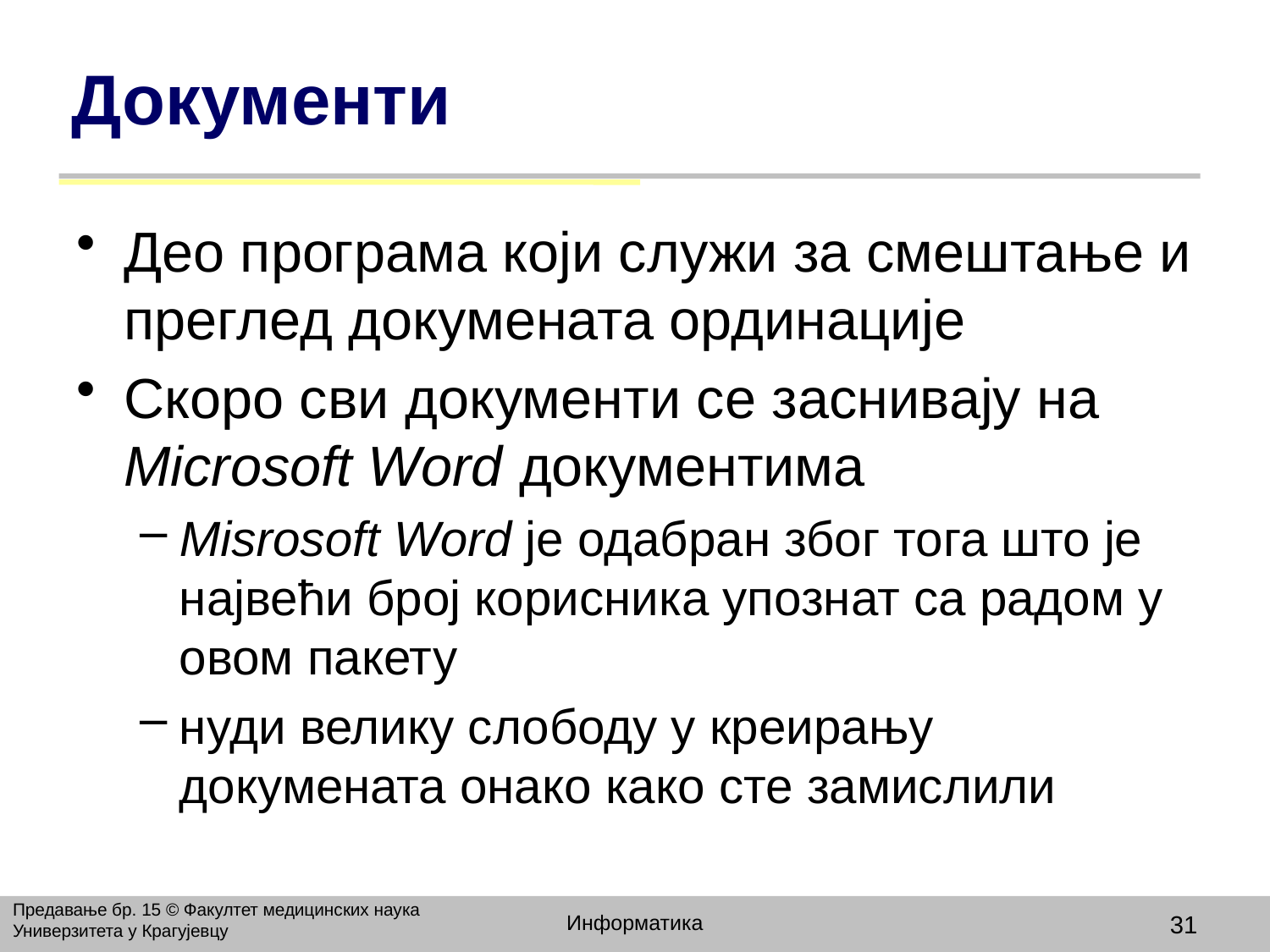

# Документи
Део програма који служи за смештање и преглед докумената ординације
Скоро сви документи се заснивају на Microsoft Word документима
Misrosoft Word је одабран због тога што је највећи број корисника упознат са радом у овом пакету
нуди велику слободу у креирању докумената онако како сте замислили
Предавање бр. 15 © Факултет медицинских наука Универзитета у Крагујевцу
Информатика
31